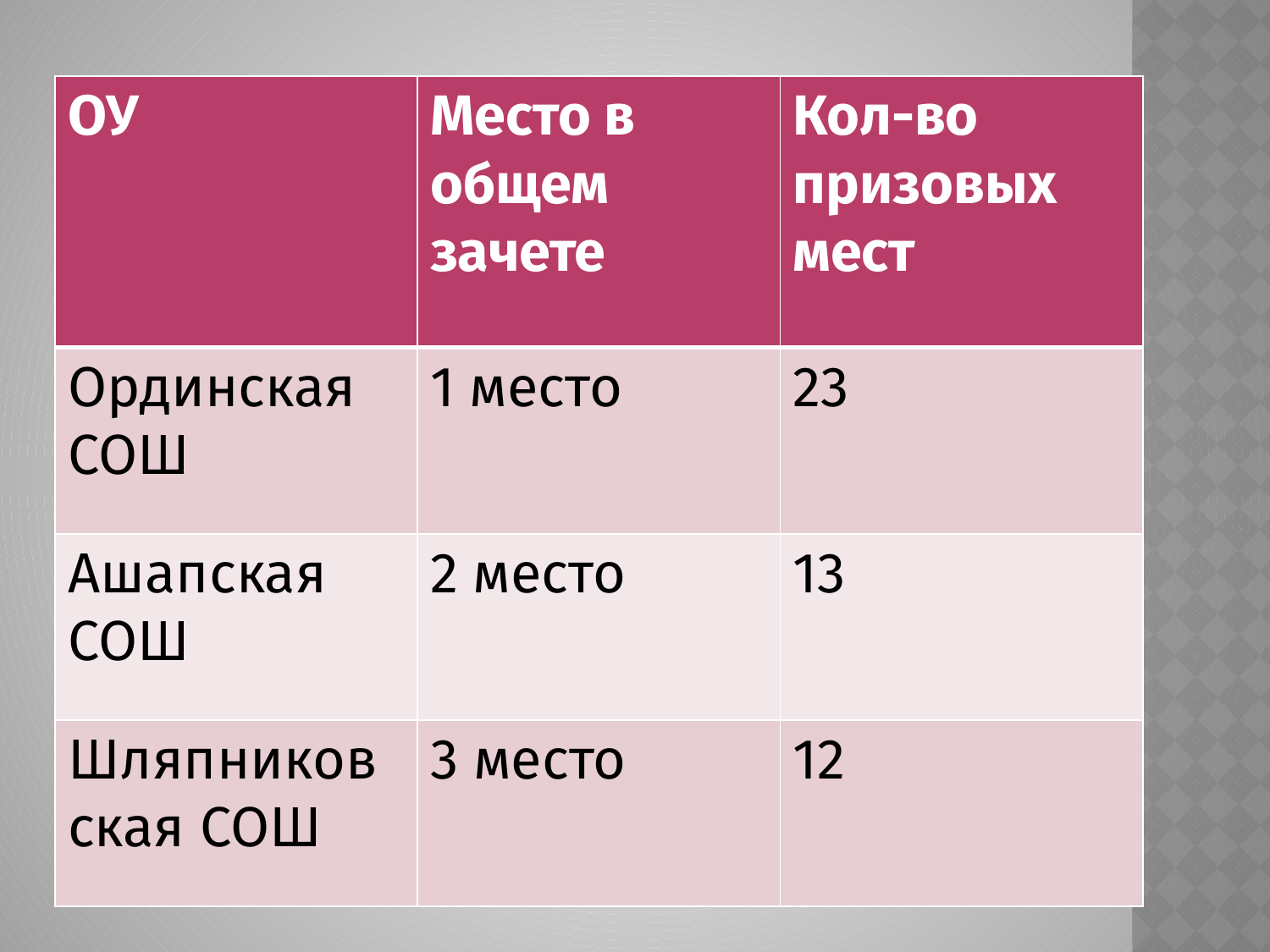

| ОУ | Место в общем зачете | Кол-во призовых мест |
| --- | --- | --- |
| Ординская СОШ | 1 место | 23 |
| Ашапская СОШ | 2 место | 13 |
| Шляпниковская СОШ | 3 место | 12 |